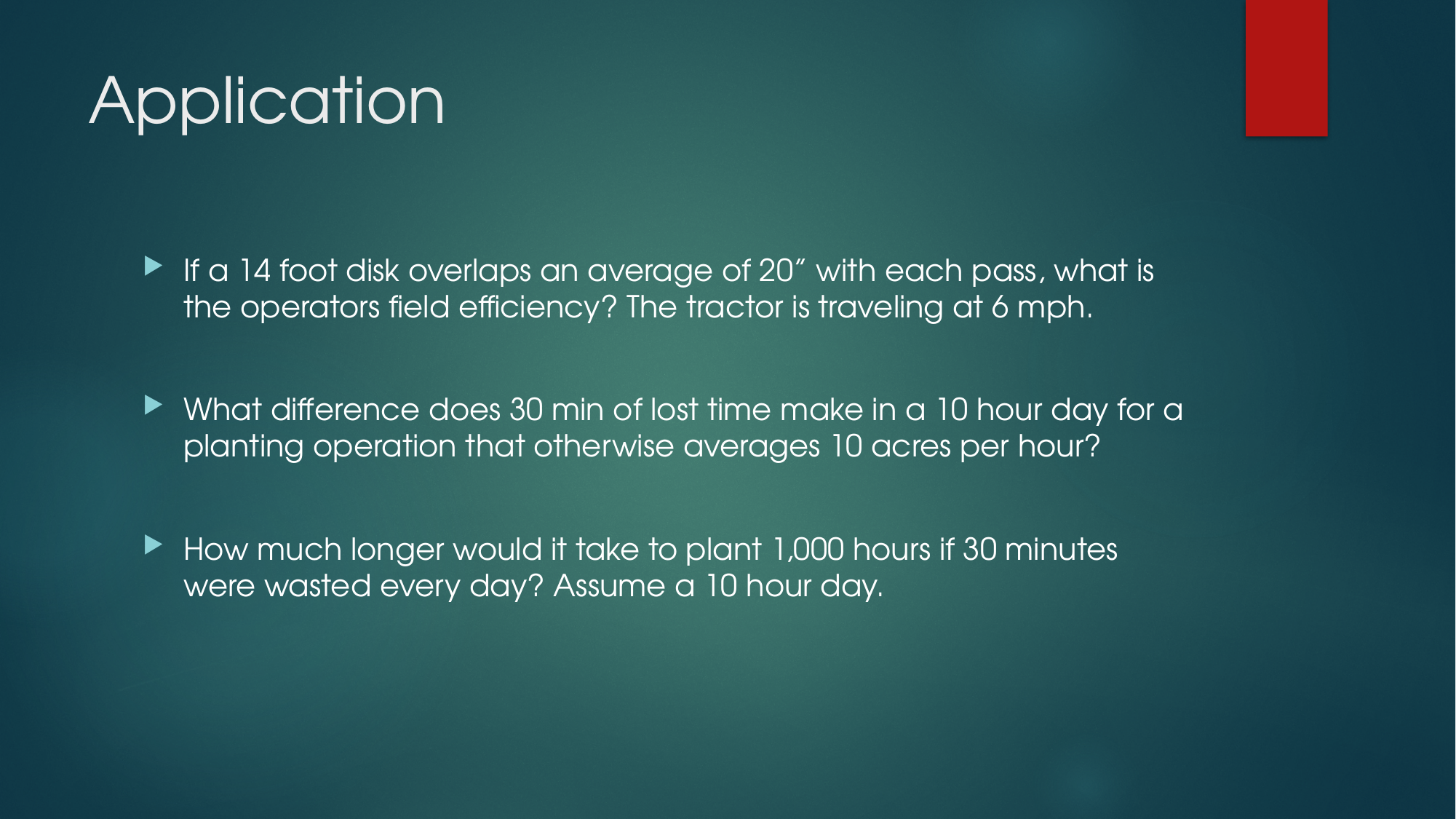

# Application
If a 14 foot disk overlaps an average of 20” with each pass, what is the operators field efficiency? The tractor is traveling at 6 mph.

What difference does 30 min of lost time make in a 10 hour day for a planting operation that otherwise averages 10 acres per hour?

How much longer would it take to plant 1,000 hours if 30 minutes were wasted every day? Assume a 10 hour day.